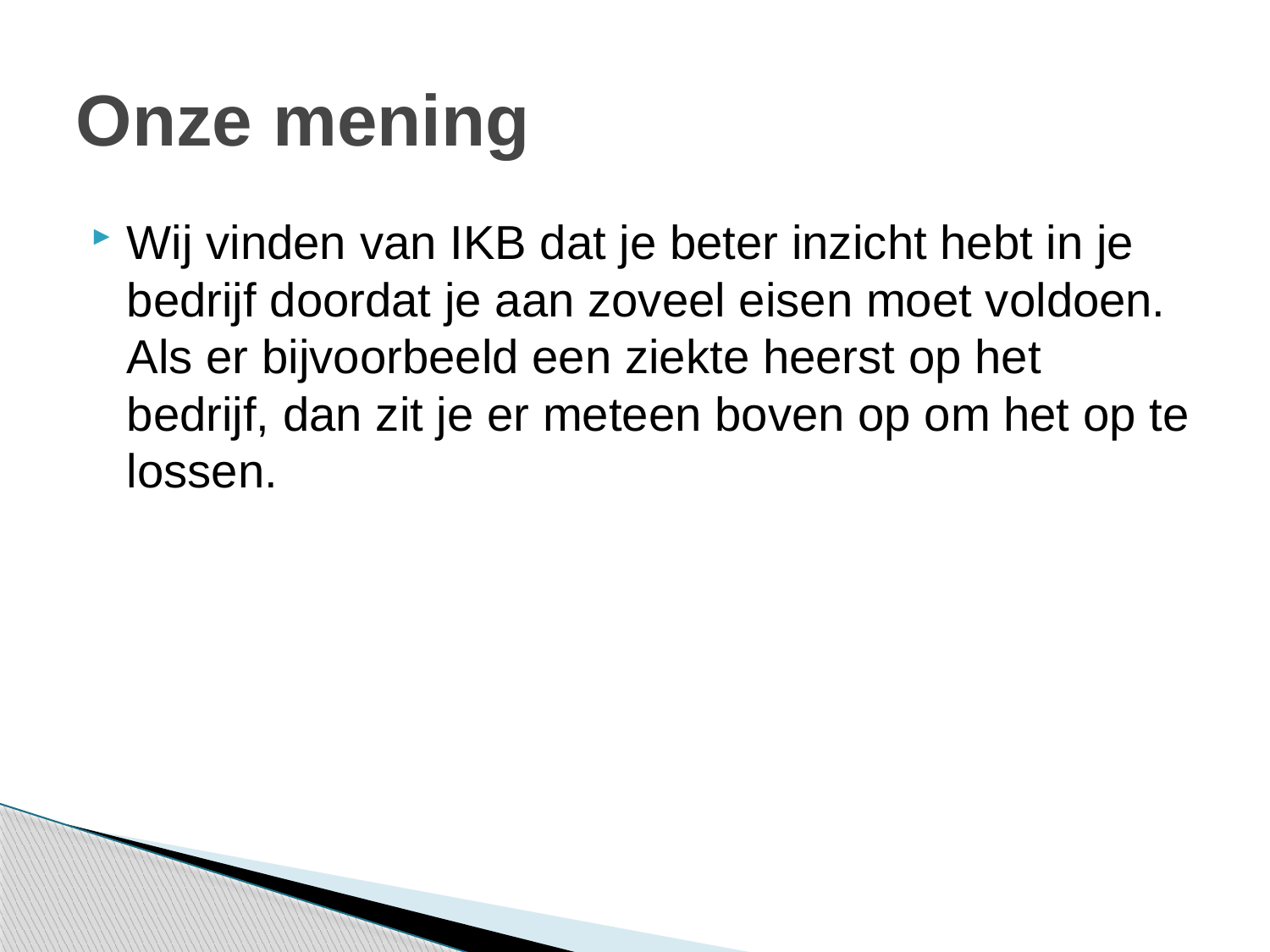

# Onze mening
Wij vinden van IKB dat je beter inzicht hebt in je bedrijf doordat je aan zoveel eisen moet voldoen. Als er bijvoorbeeld een ziekte heerst op het bedrijf, dan zit je er meteen boven op om het op te lossen.